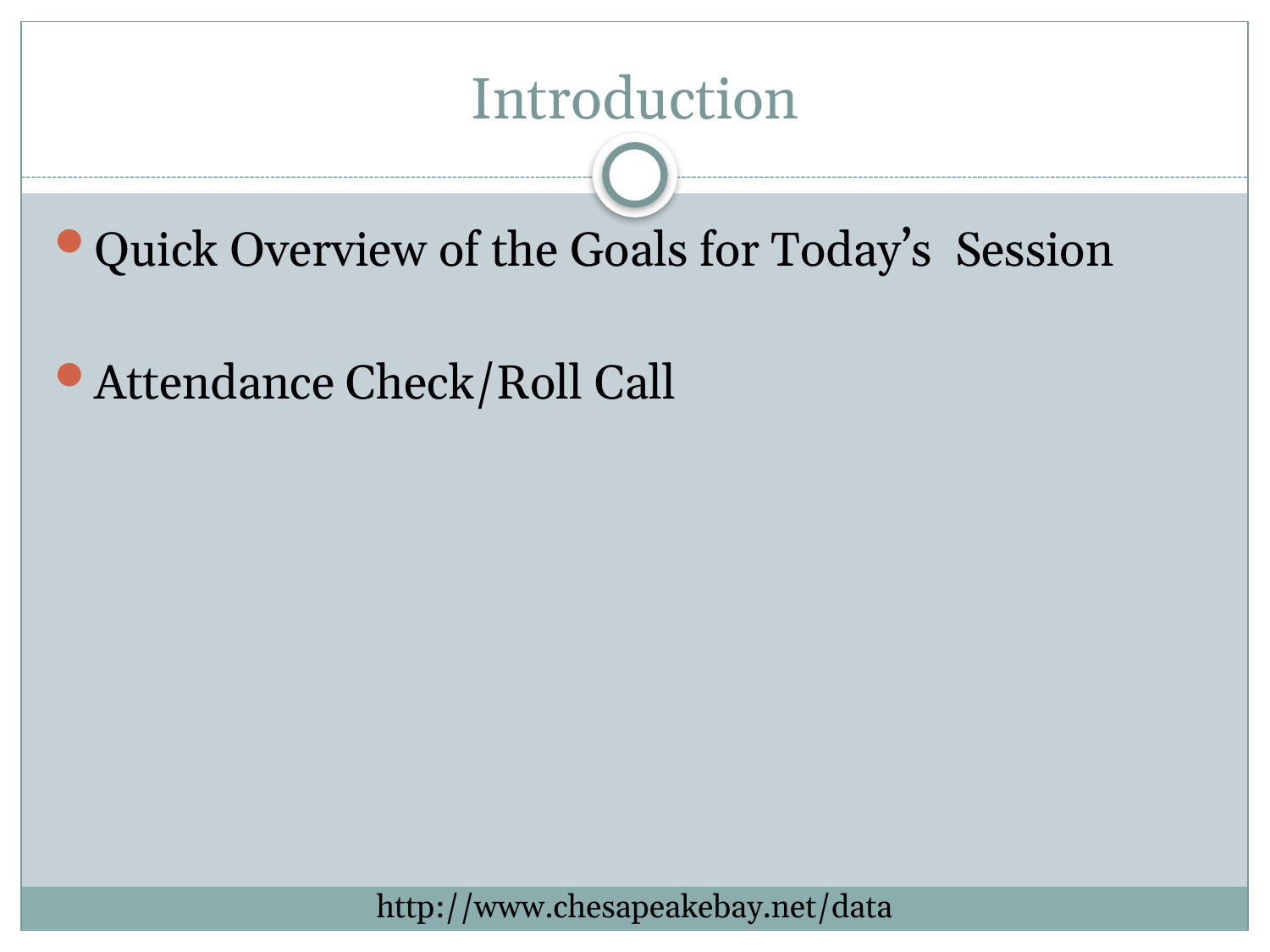

# Introduction
Quick Overview of the Goals for Today’s  Session

Attendance Check/Roll Call